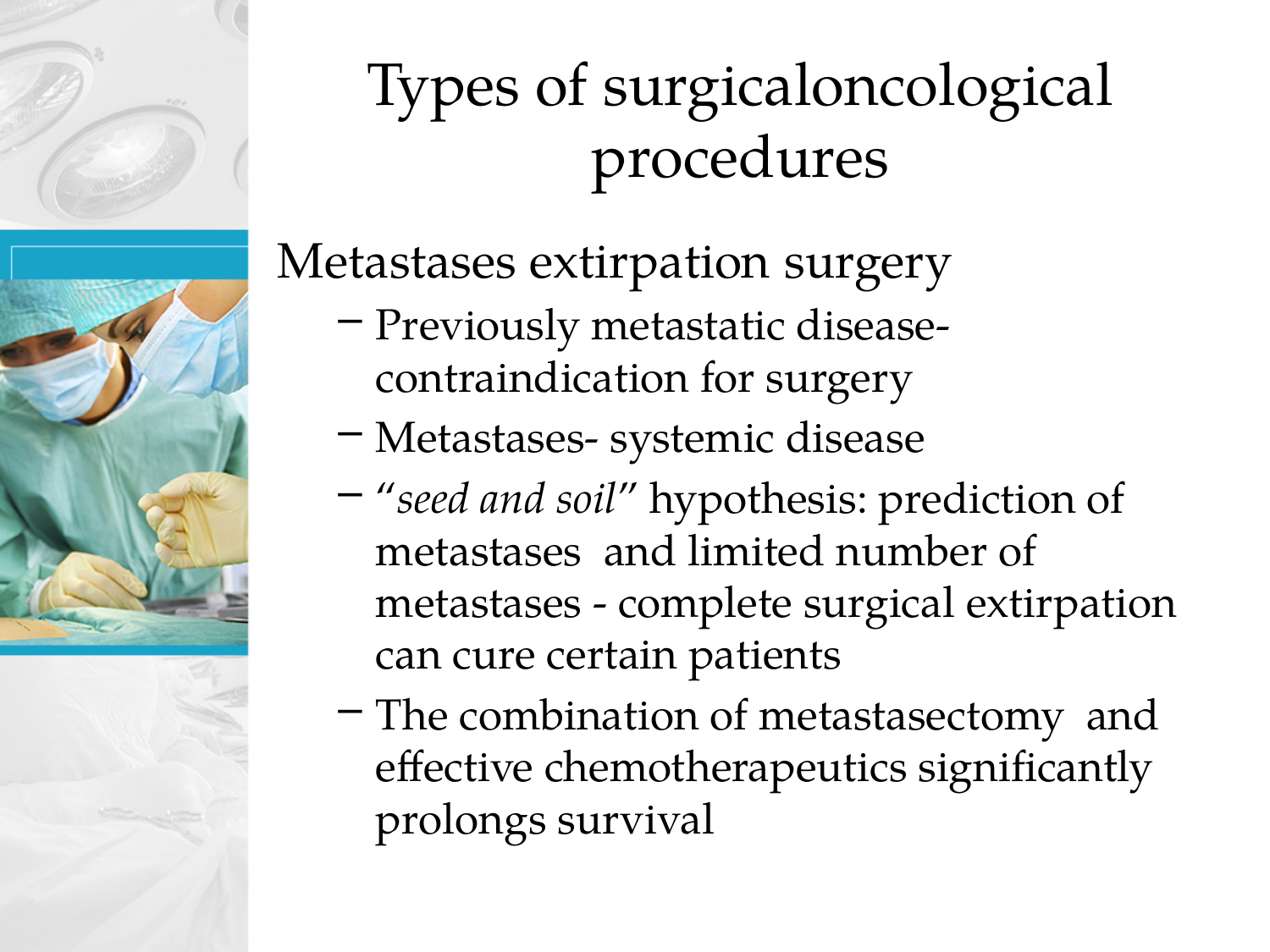

# Types of surgicaloncological procedures
Metastases extirpation surgery
Previously metastatic disease- contraindication for surgery
Metastases- systemic disease
“seed and soil” hypothesis: prediction of metastases  and limited number of metastases - complete surgical extirpation can cure certain patients
The combination of metastasectomy  and effective chemotherapeutics significantly prolongs survival